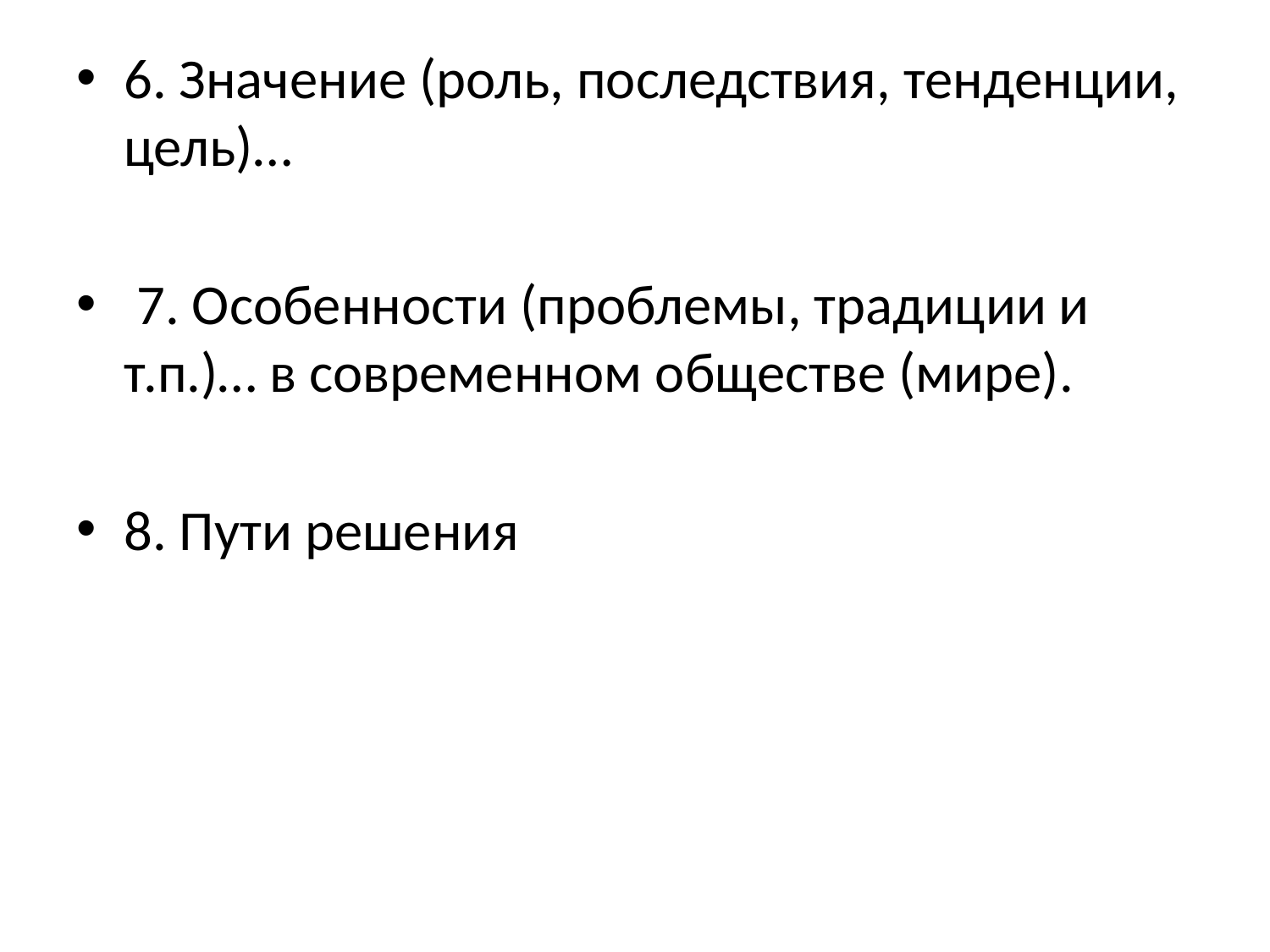

6. Значение (роль, последствия, тенденции, цель)…

 7. Особенности (проблемы, традиции и т.п.)… в современном обществе (мире).

8. Пути решения